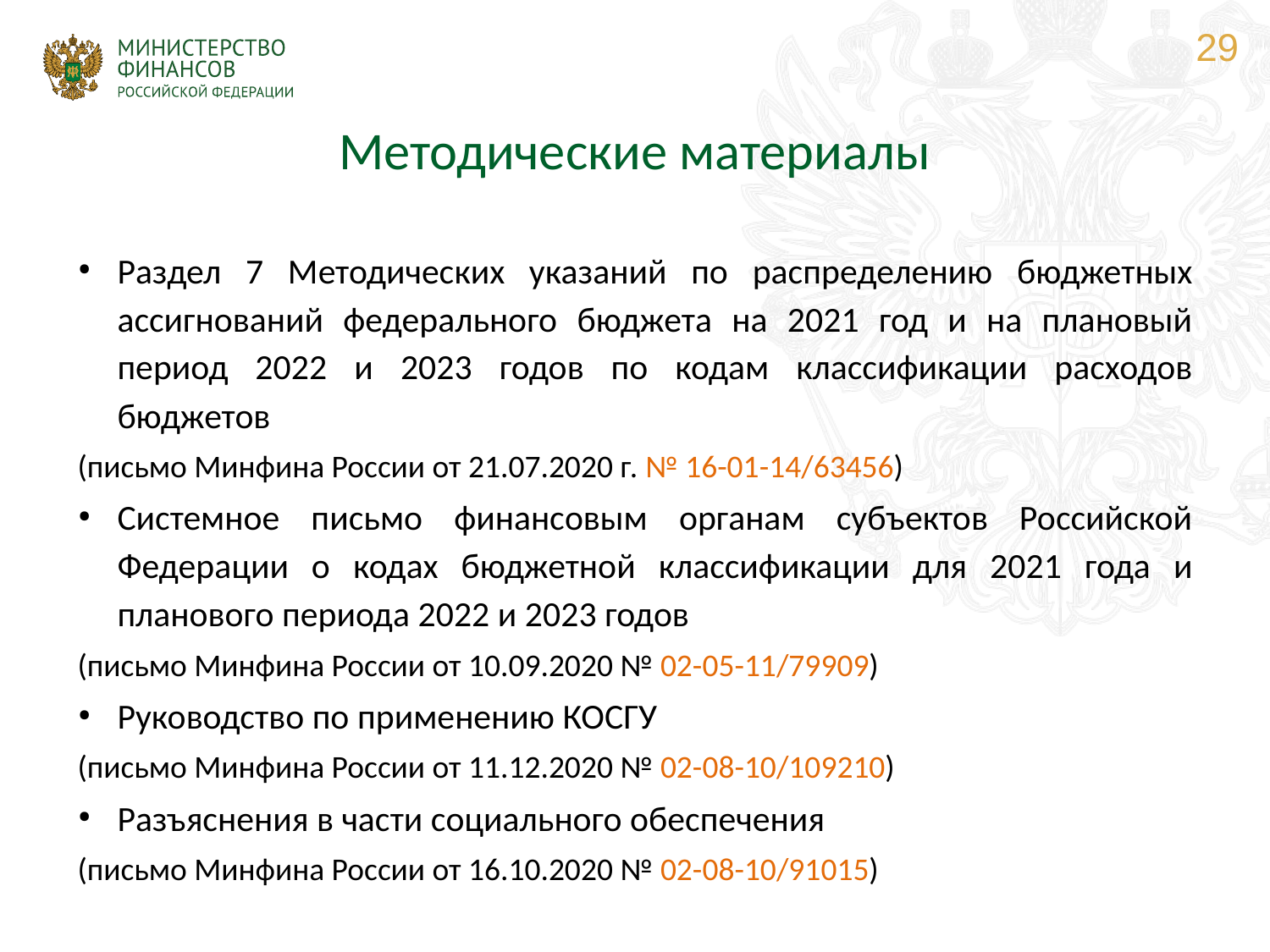

29
# Методические материалы
Раздел 7 Методических указаний по распределению бюджетных ассигнований федерального бюджета на 2021 год и на плановый период 2022 и 2023 годов по кодам классификации расходов бюджетов
(письмо Минфина России от 21.07.2020 г. № 16-01-14/63456)
Системное письмо финансовым органам субъектов Российской Федерации о кодах бюджетной классификации для 2021 года и планового периода 2022 и 2023 годов
(письмо Минфина России от 10.09.2020 № 02-05-11/79909)
Руководство по применению КОСГУ
(письмо Минфина России от 11.12.2020 № 02-08-10/109210)
Разъяснения в части социального обеспечения
(письмо Минфина России от 16.10.2020 № 02-08-10/91015)